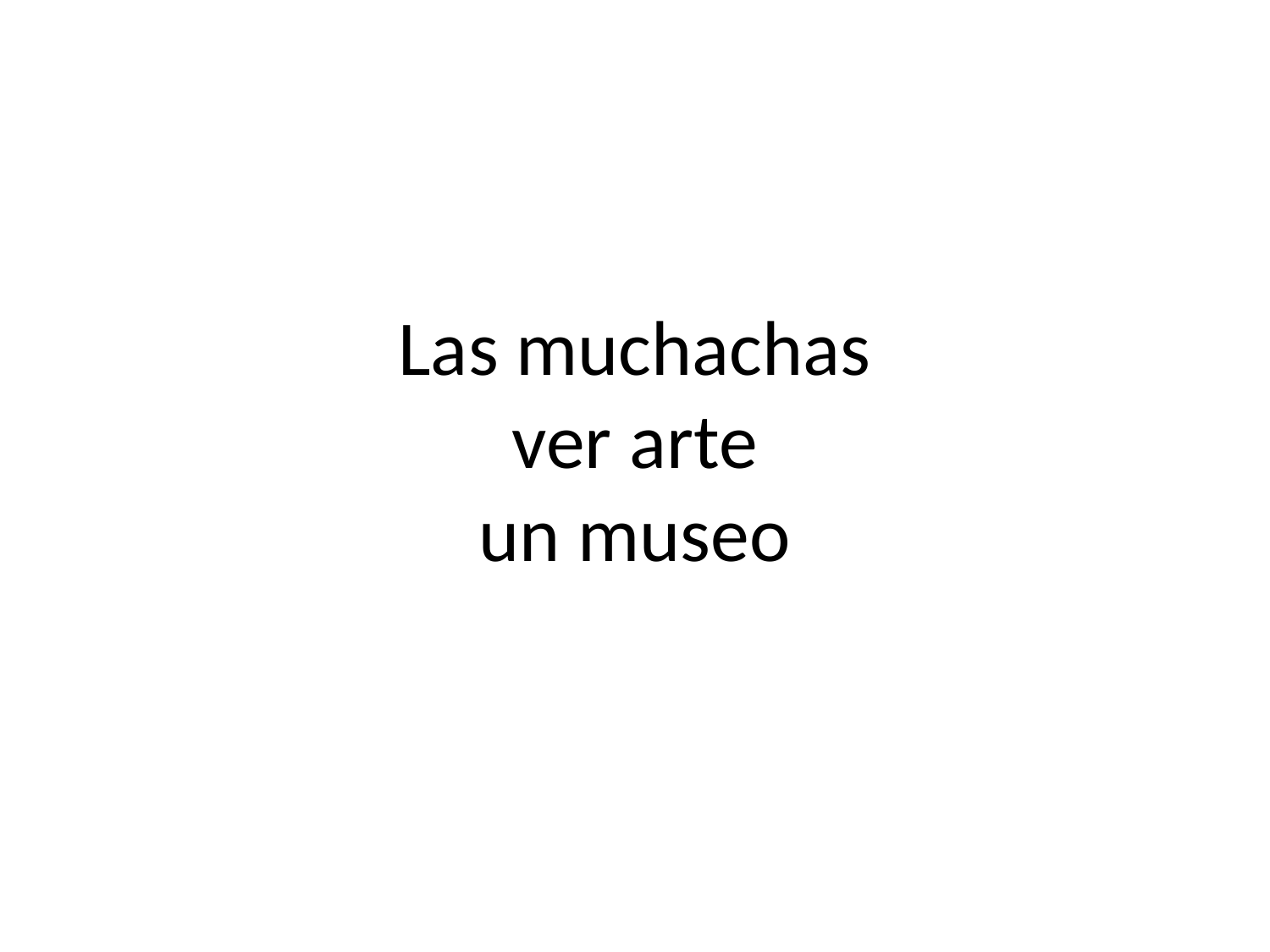

# Las muchachas ver arte un museo